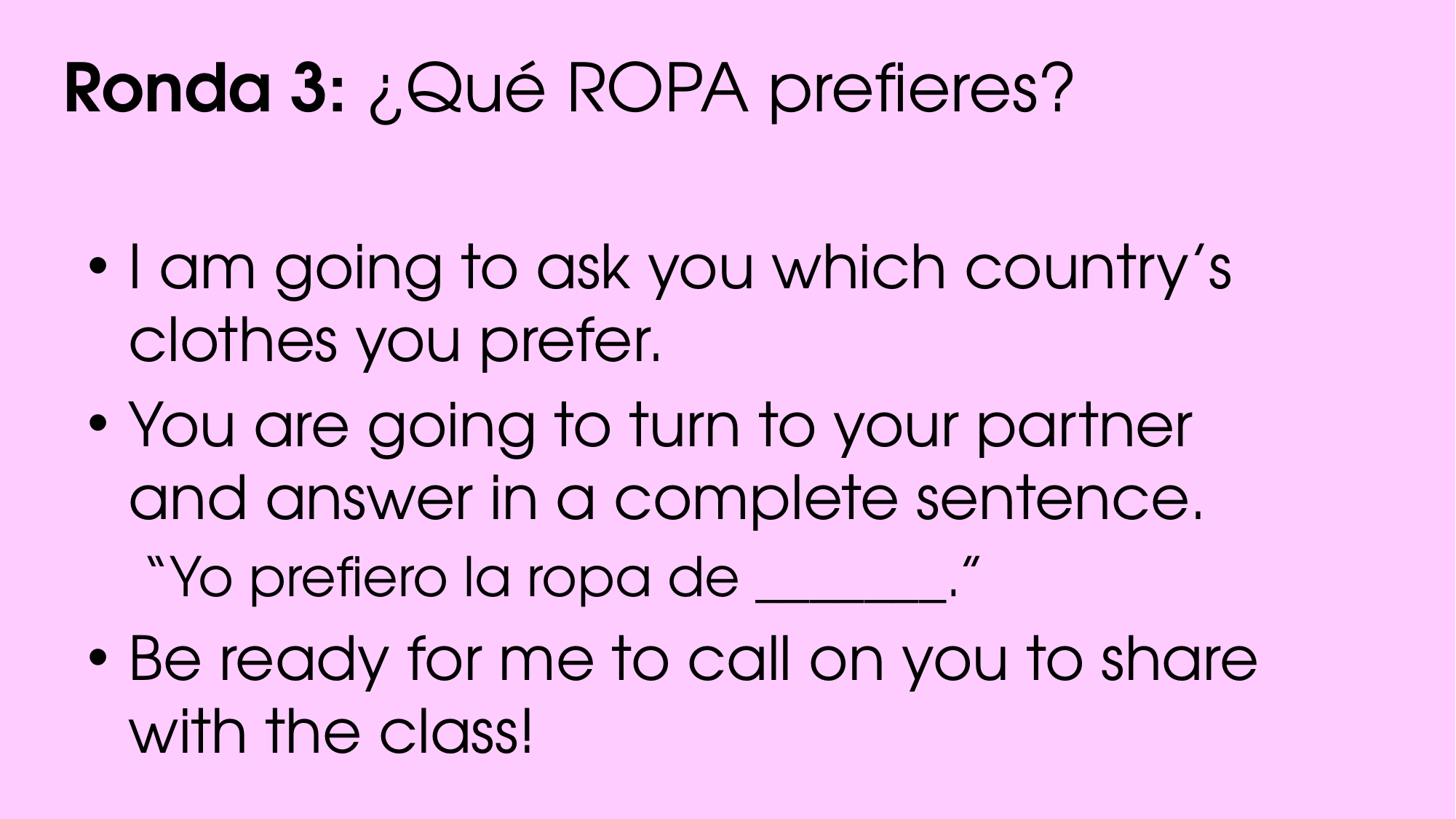

# Ronda 3: ¿Qué ROPA prefieres?
I am going to ask you which country’s clothes you prefer.
You are going to turn to your partner and answer in a complete sentence.
“Yo prefiero la ropa de _______.”
Be ready for me to call on you to share with the class!